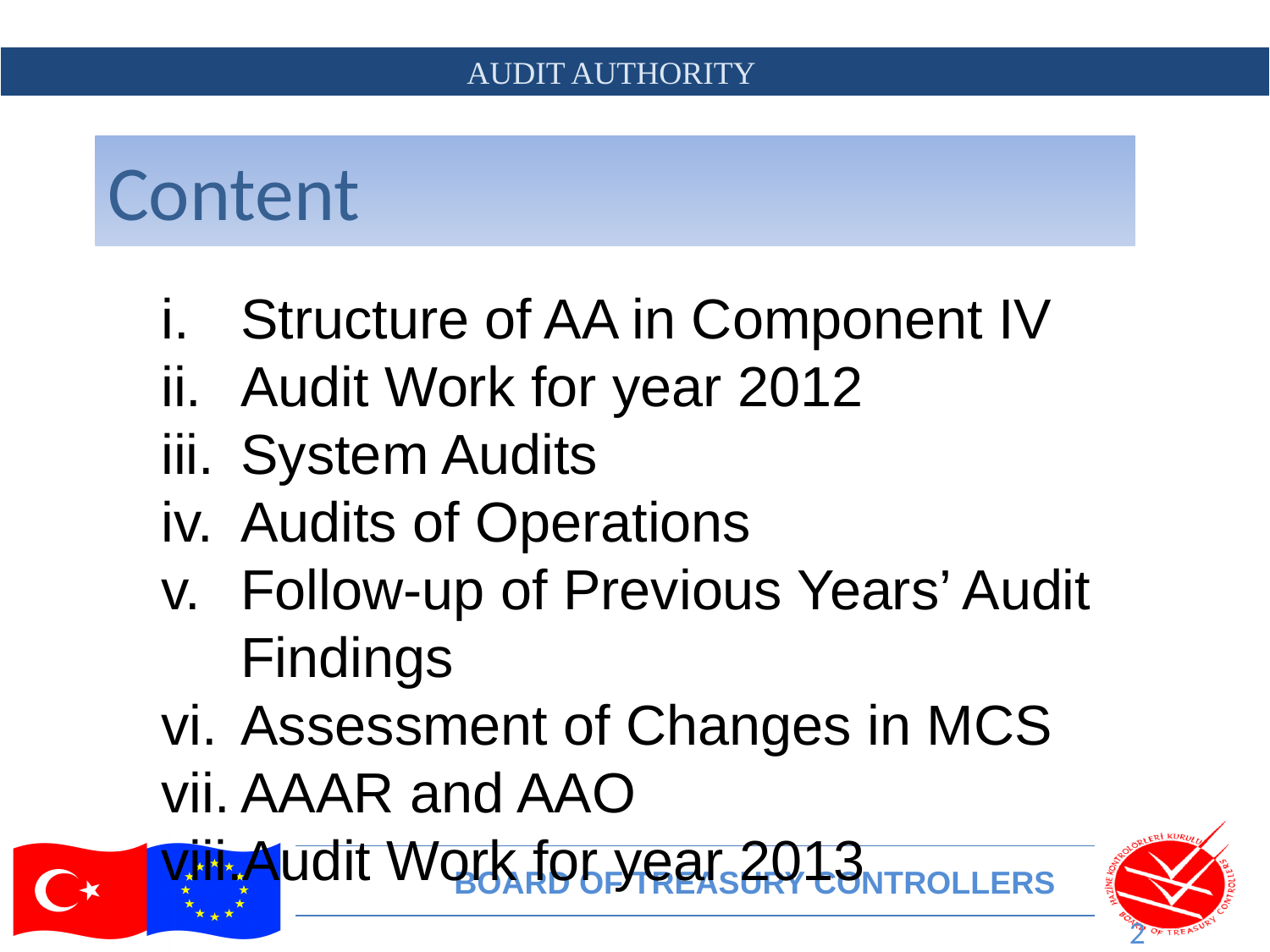

# Content
Structure of AA in Component IV
Audit Work for year 2012
System Audits
Audits of Operations
Follow-up of Previous Years’ Audit Findings
Assessment of Changes in MCS
AAAR and AAO
Audit Work for year 2013

2